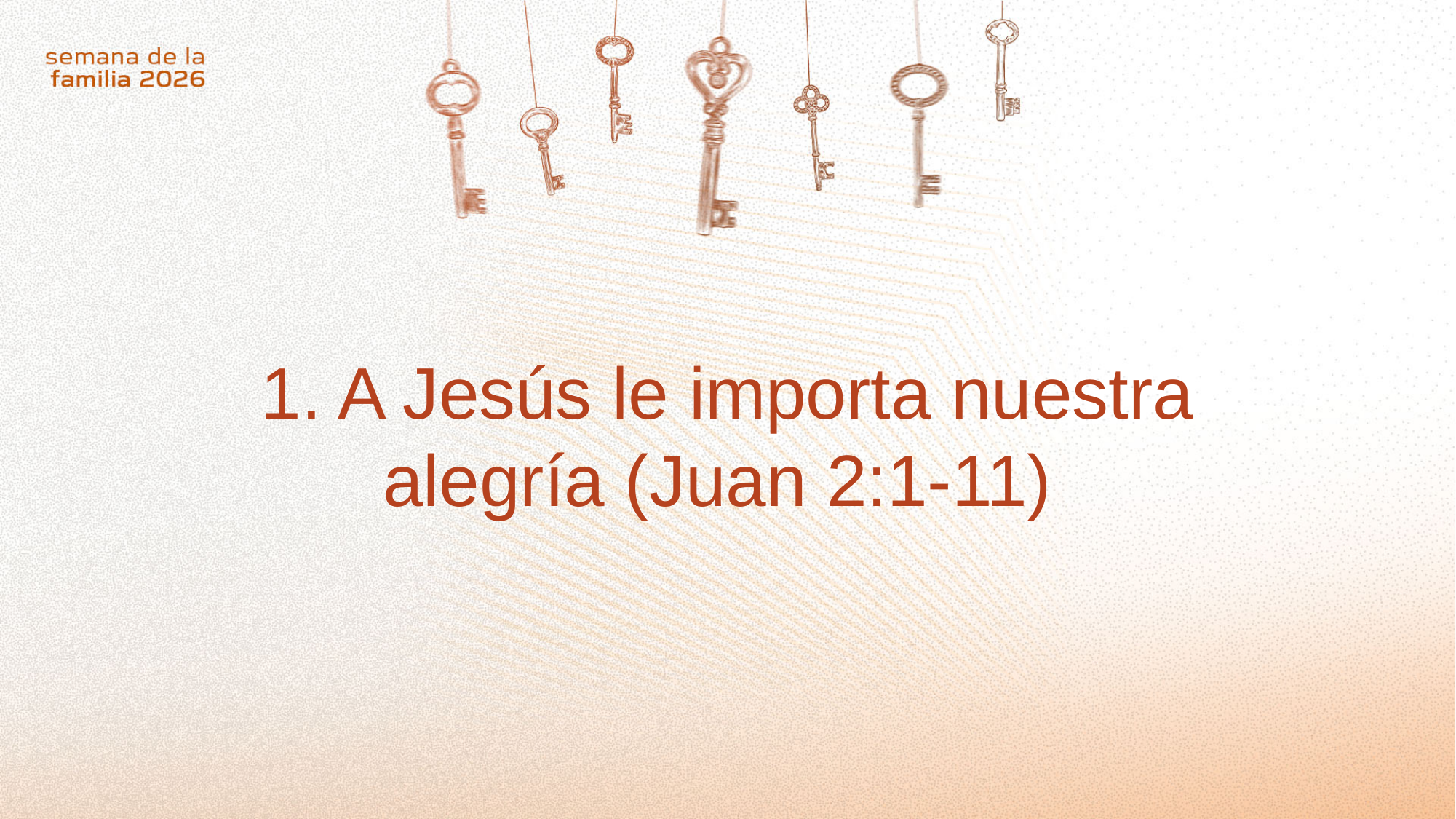

1. A Jesús le importa nuestra alegría (Juan 2:1-11)